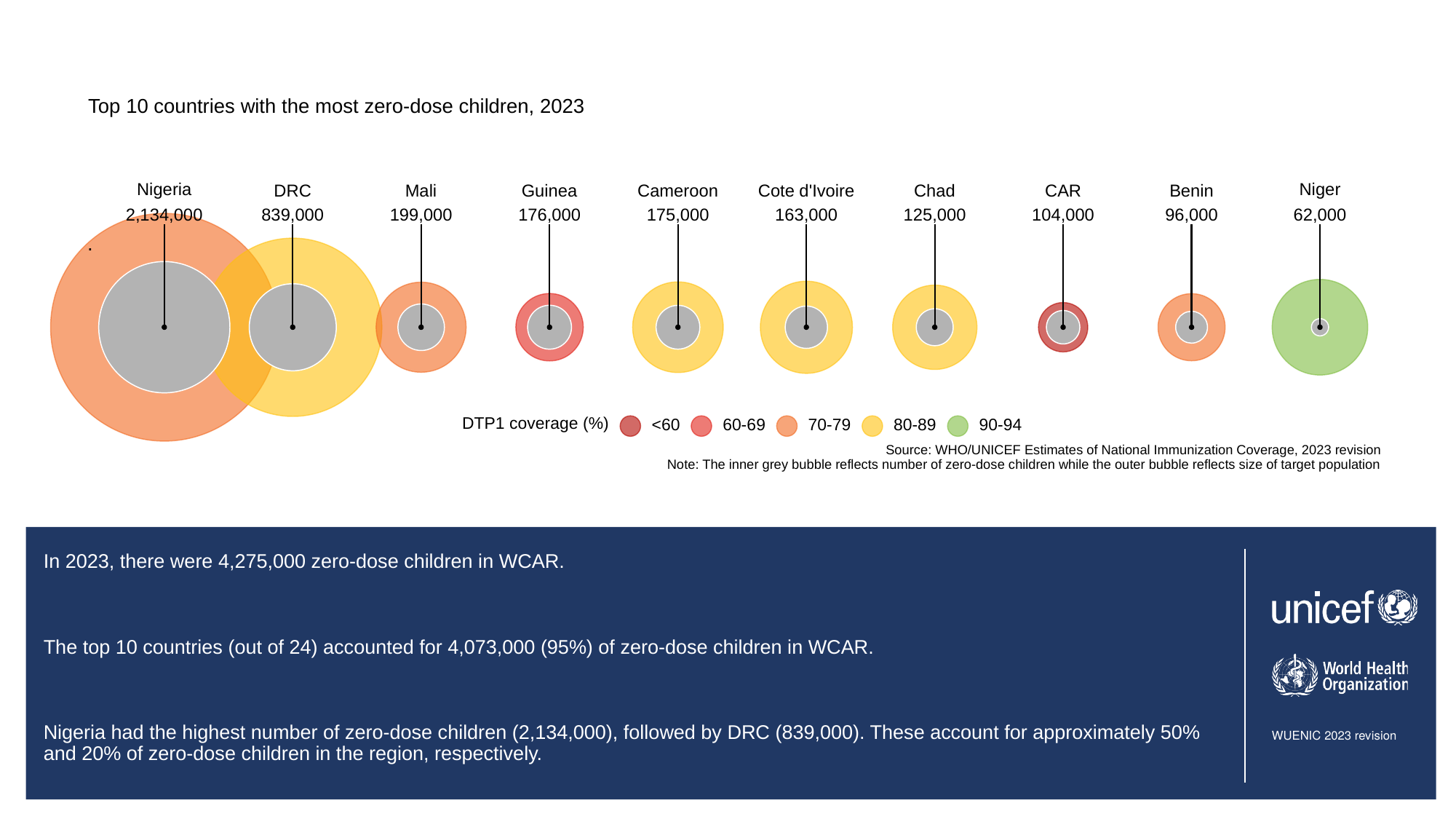

Top 10 countries with the most zero-dose children, 2023

Nigeria
Niger
DRC
Guinea
Cameroon
Cote d'Ivoire
Chad
CAR
Mali
Benin

2,134,000
839,000
199,000
176,000
175,000
163,000
125,000
104,000
96,000
62,000

.

DTP1 coverage (%)
<60
60-69
70-79
80-89
90-94
Source: WHO/UNICEF Estimates of National Immunization Coverage, 2023 revision
Note: The inner grey bubble reflects number of zero-dose children while the outer bubble reflects size of target population
# In 2023, there were 4,275,000 zero-dose children in WCAR.

The top 10 countries (out of 24) accounted for 4,073,000 (95%) of zero-dose children in WCAR.

Nigeria had the highest number of zero-dose children (2,134,000), followed by DRC (839,000). These account for approximately 50% and 20% of zero-dose children in the region, respectively.

Absolute numbers of zero-dose children is driven by a combination of birth cohort size and programme performance, as such, large birth cohort countries may have a large number of zero-dose children despite higher coverage than other countries.